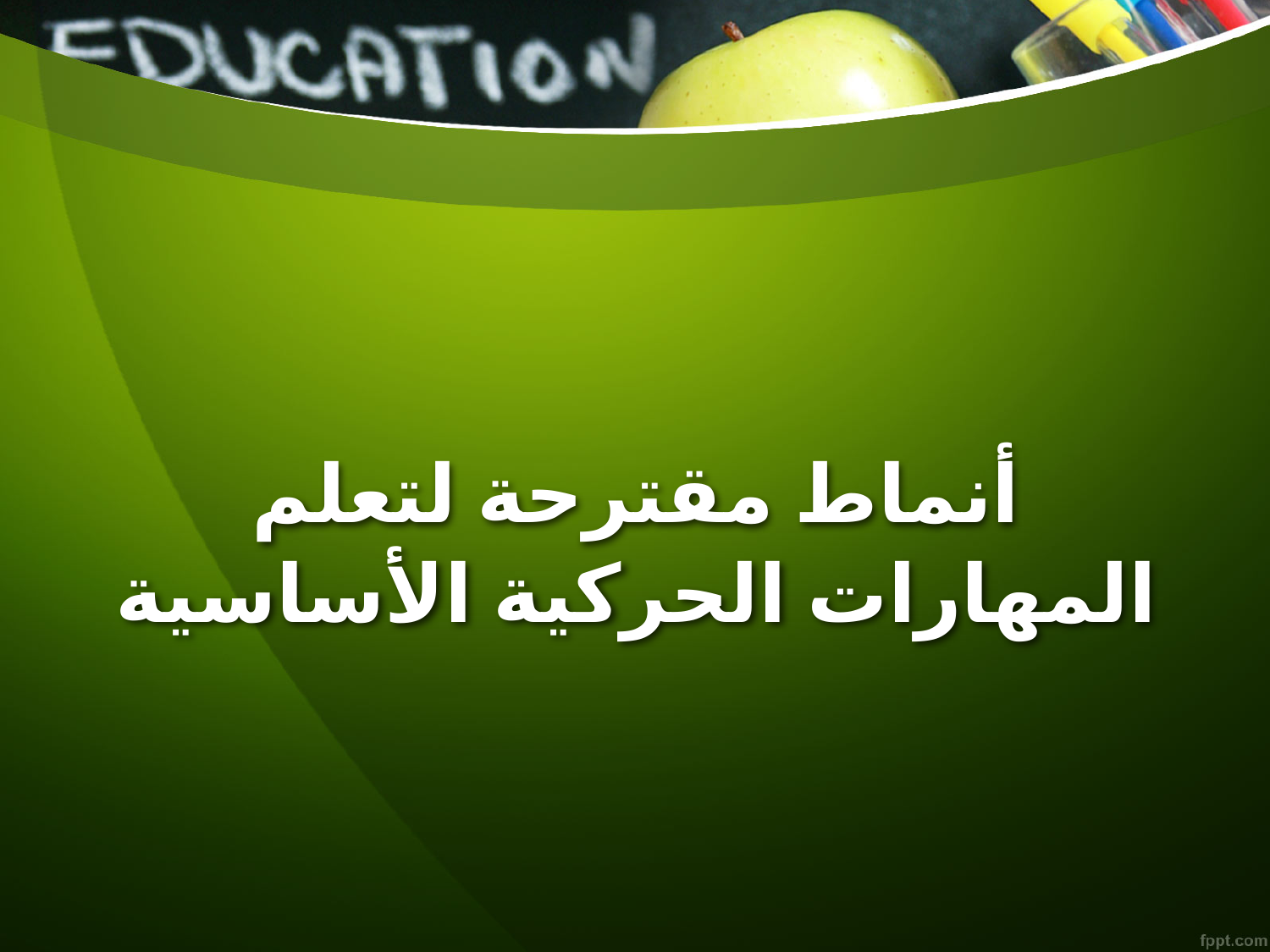

# أنماط مقترحة لتعلم المهارات الحركية الأساسية